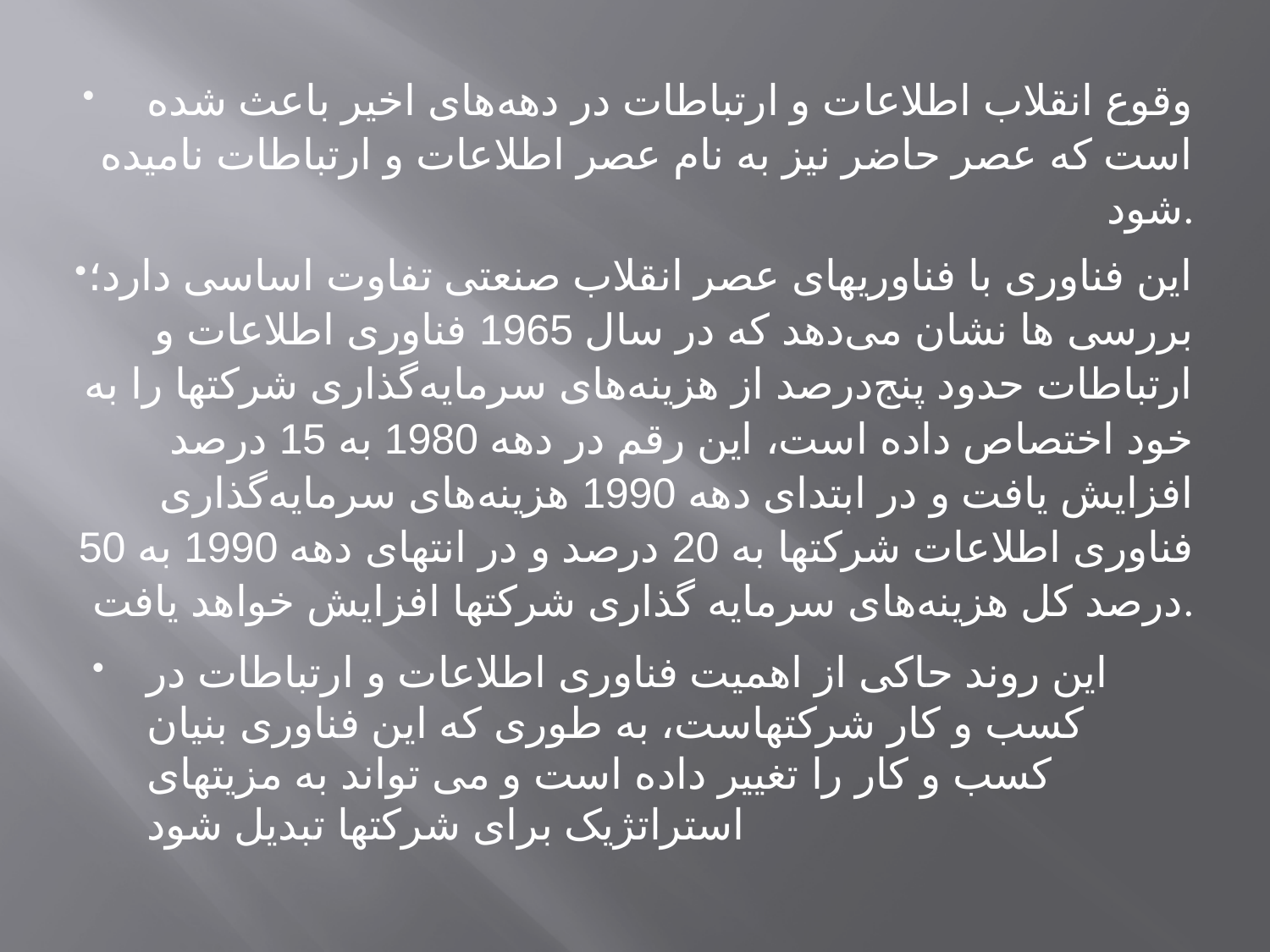

وقوع انقلاب اطلاعات و ارتباطات در دهه‌های اخیر باعث شده است که عصر حاضر نیز به نام عصر اطلاعات و ارتباطات نامیده شود.
این فناوری با فناوریهای عصر انقلاب صنعتی تفاوت اساسی دارد؛ بررسی ها نشان می‌دهد که در سال 1965 فناوری اطلاعات و ارتباطات حدود پنج‌درصد از هزینه‌های سرمایه‌گذاری شرکتها را به خود اختصاص داده است، این رقم در دهه 1980 به 15 درصد افزایش یافت و در ابتدای دهه 1990 هزینه‌های سرمایه‌گذاری فناوری اطلاعات شرکتها به 20 درصد و در انتهای دهه 1990 به 50 درصد کل هزینه‌های سرمایه گذاری شرکتها افزایش خواهد یافت.
این روند حاکی از اهمیت فناوری اطلاعات و ارتباطات در کسب و کار شرکتهاست، به طوری که این فناوری بنیان کسب و کار را تغییر داده است و می تواند به مزیتهای استراتژیک برای شرکتها تبدیل شود